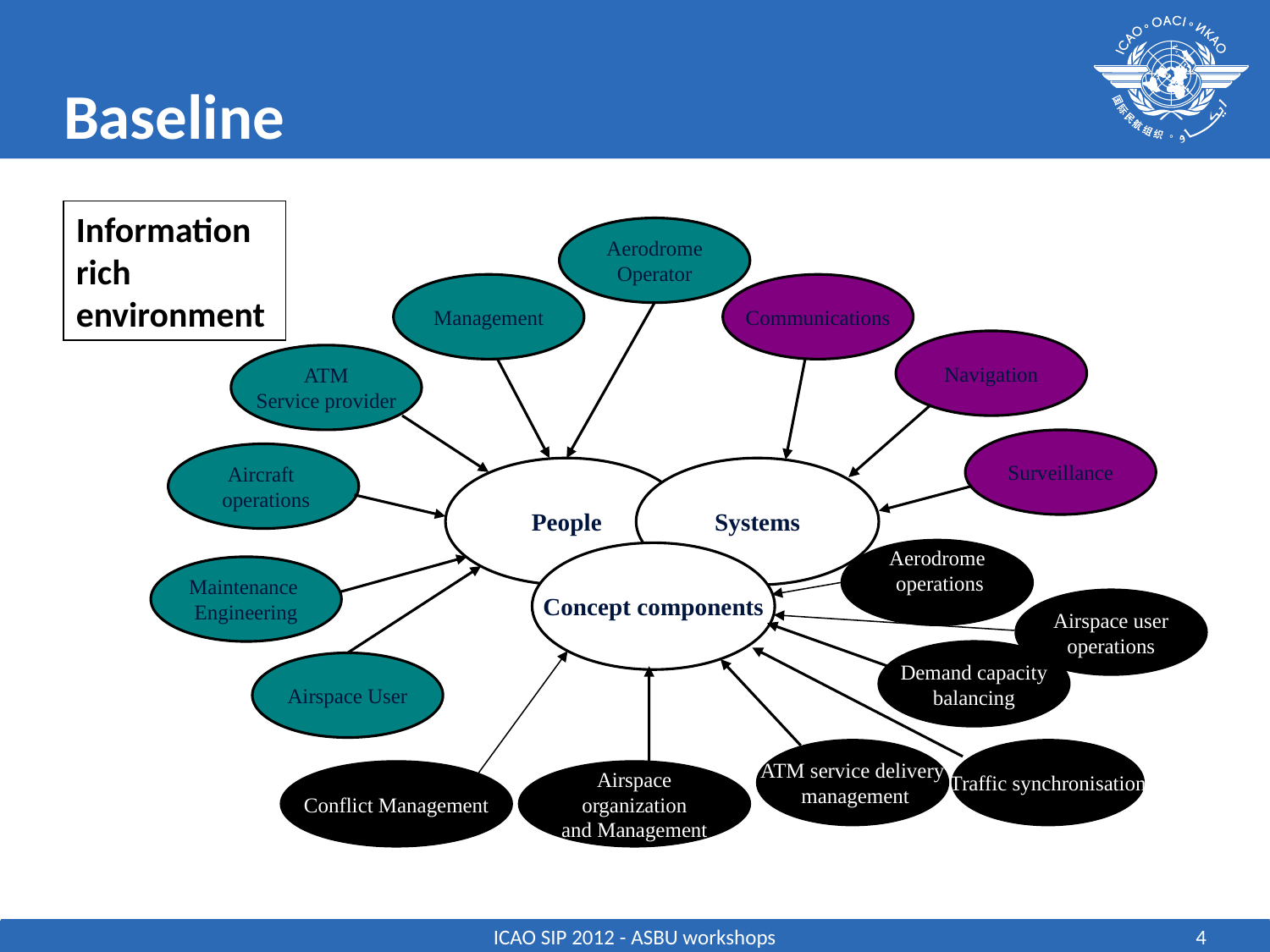

# Baseline
Information rich environment
Aerodrome
Operator
Management
Communications
Navigation
ATM
Service provider

Surveillance
Aircraft
 operations
People
Systems

Aerodrome
 operations

Concept components
Maintenance
Engineering

Airspace user
operations

Demand capacity
balancing

Airspace User

ATM service delivery
 management
Traffic synchronisation
Conflict Management
Airspace
organization
and Management
ICAO SIP 2012 - ASBU workshops
4